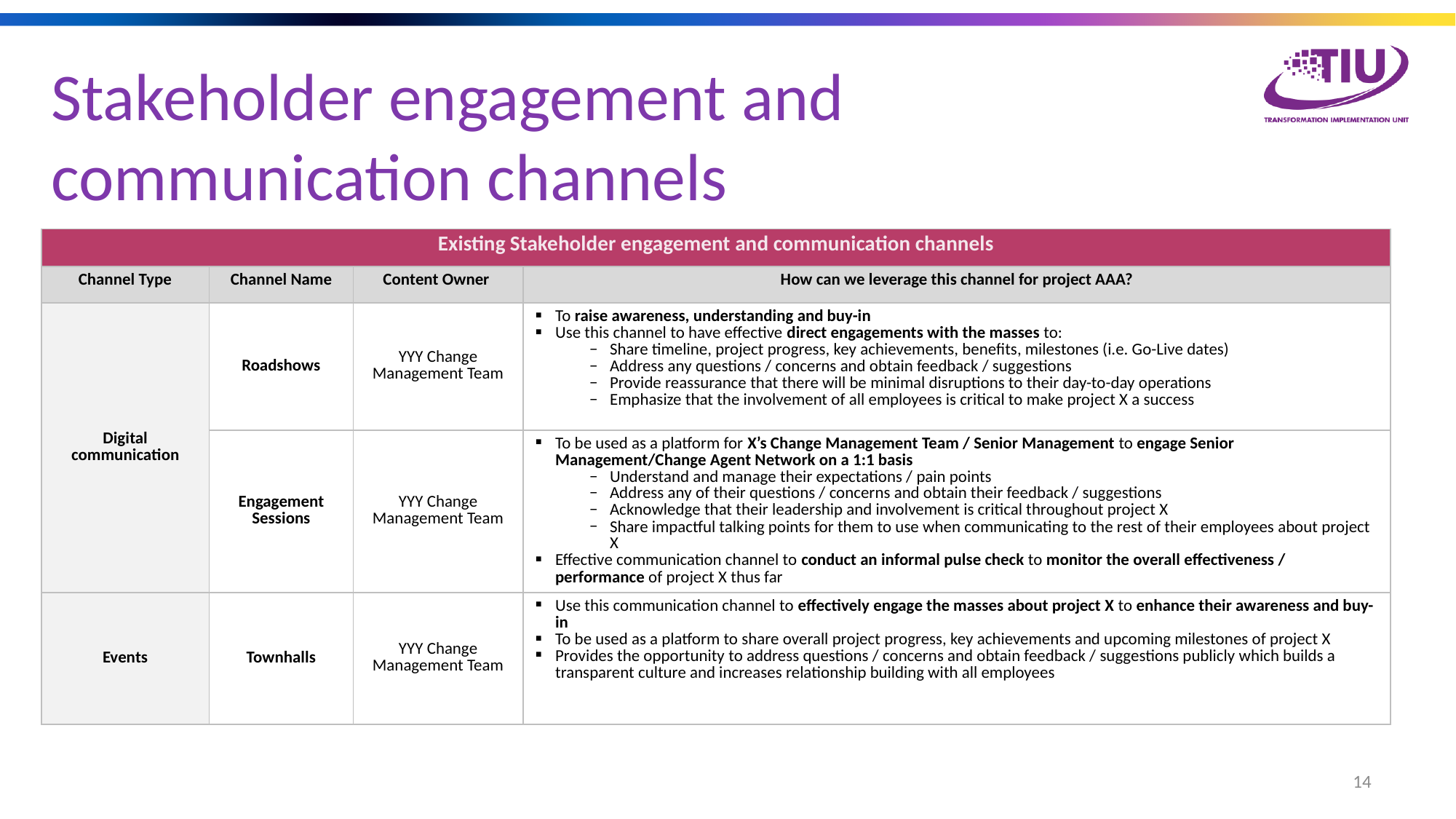

# Stakeholder engagement and communication channels
| Existing Stakeholder engagement and communication channels |  |  |  |
| --- | --- | --- | --- |
| Channel Type | Channel Name | Content Owner | How can we leverage this channel for project AAA? |
| Digital communication | Roadshows | YYY Change Management Team | To raise awareness, understanding and buy-in Use this channel to have effective direct engagements with the masses to: Share timeline, project progress, key achievements, benefits, milestones (i.e. Go-Live dates) Address any questions / concerns and obtain feedback / suggestions Provide reassurance that there will be minimal disruptions to their day-to-day operations Emphasize that the involvement of all employees is critical to make project X a success |
|  | Engagement Sessions | YYY Change Management Team | To be used as a platform for X’s Change Management Team / Senior Management to engage Senior Management/Change Agent Network on a 1:1 basis Understand and manage their expectations / pain points Address any of their questions / concerns and obtain their feedback / suggestions Acknowledge that their leadership and involvement is critical throughout project X Share impactful talking points for them to use when communicating to the rest of their employees about project X Effective communication channel to conduct an informal pulse check to monitor the overall effectiveness / performance of project X thus far |
| Events | Townhalls | YYY Change Management Team | Use this communication channel to effectively engage the masses about project X to enhance their awareness and buy-in To be used as a platform to share overall project progress, key achievements and upcoming milestones of project X Provides the opportunity to address questions / concerns and obtain feedback / suggestions publicly which builds a transparent culture and increases relationship building with all employees |
14